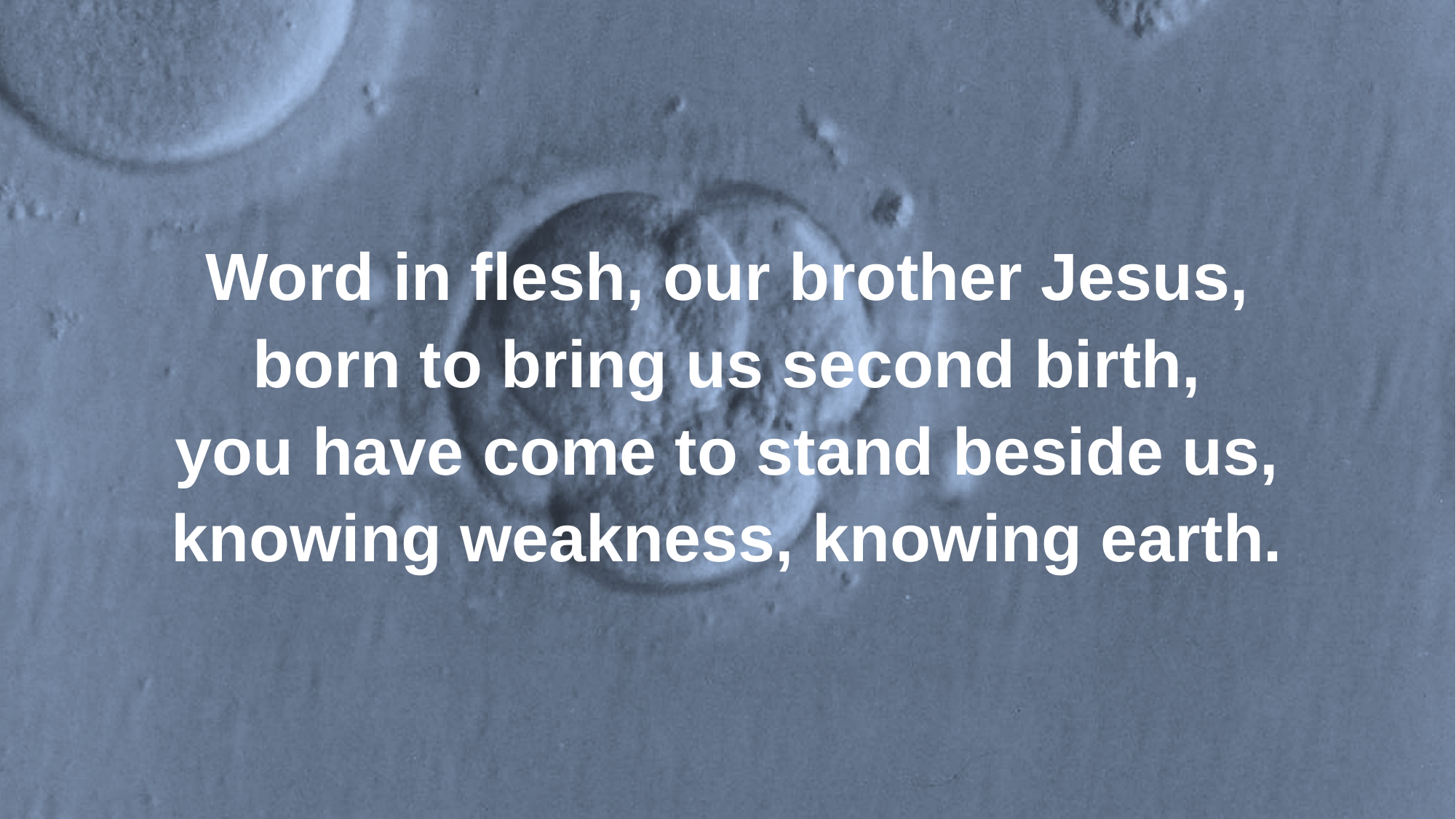

Word in flesh, our brother Jesus,
born to bring us second birth,
you have come to stand beside us,
knowing weakness, knowing earth.